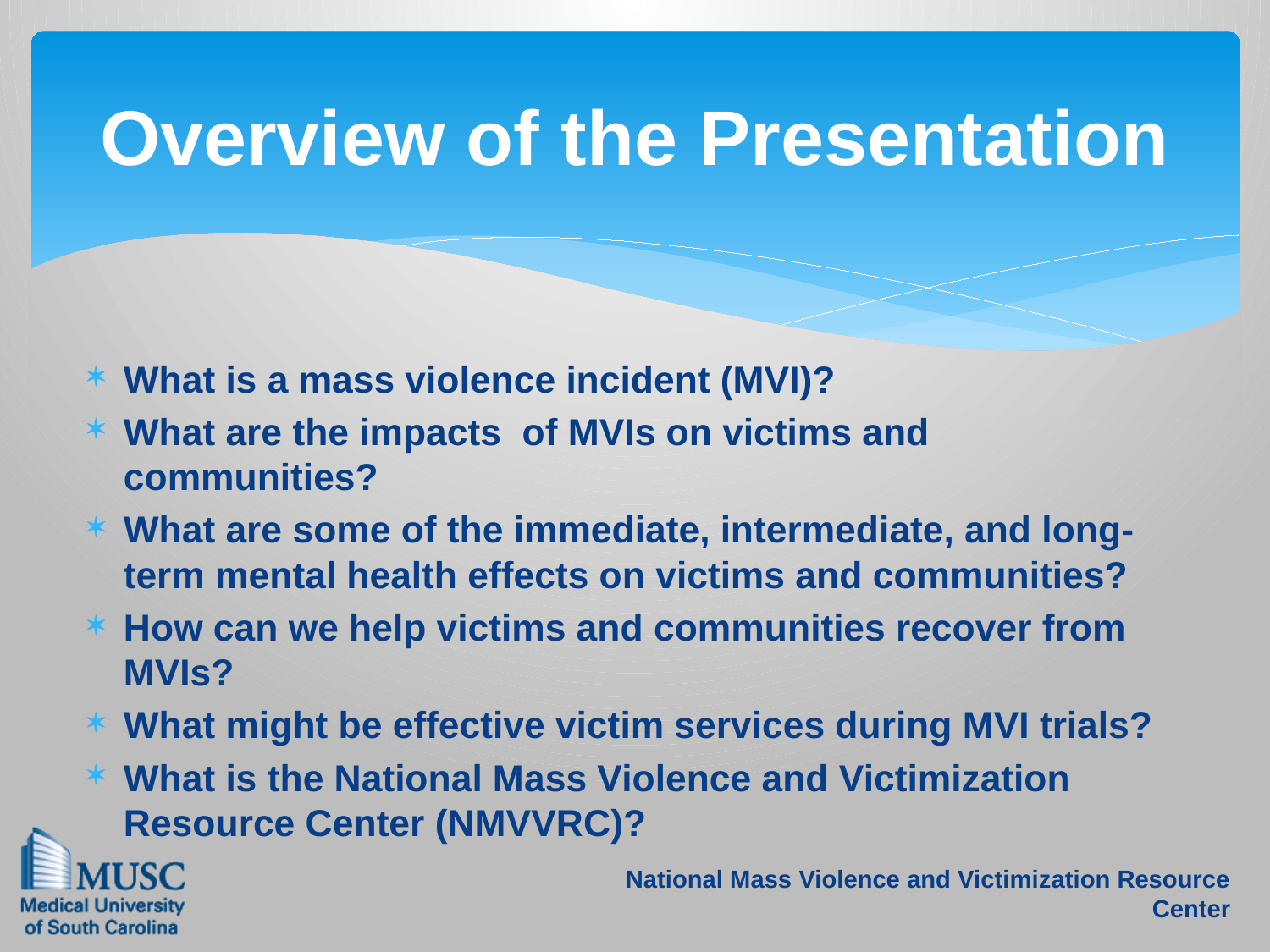

# Overview of the Presentation

What is a mass violence incident (MVI)?
What are the impacts  of MVIs on victims and communities?
What are some of the immediate, intermediate, and long-term mental health effects on victims and communities?
How can we help victims and communities recover from MVIs?
What might be effective victim services during MVI trials?
What is the National Mass Violence and Victimization Resource Center (NMVVRC)?

National Mass Violence and Victimization Resource Center